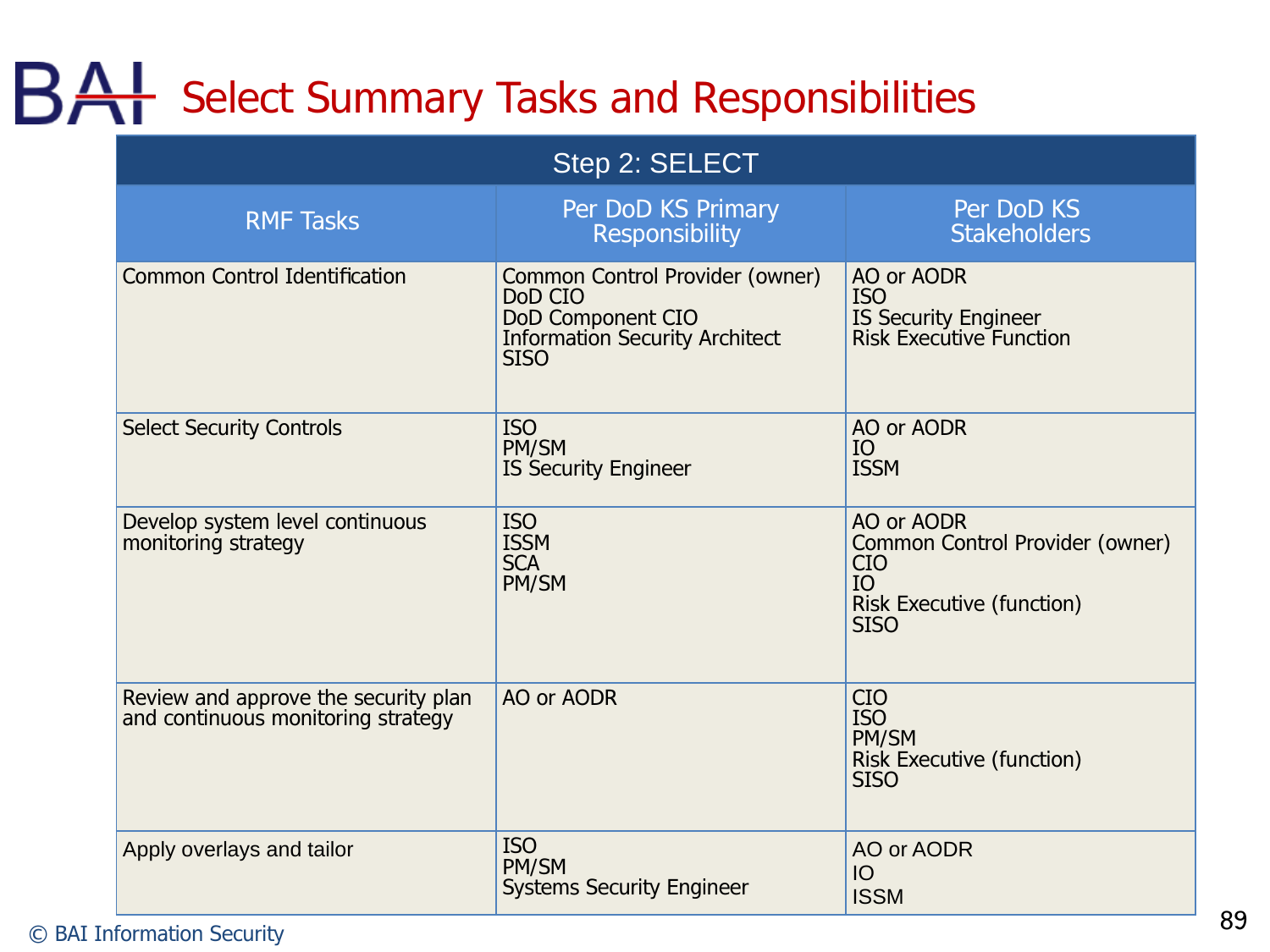

# Select Summary Tasks and Responsibilities
| Step 2: SELECT |  |  |
| --- | --- | --- |
| RMF Tasks | Per DoD KS Primary Responsibility | Per DoD KS Stakeholders |
| Common Control Identification | Common Control Provider (owner) DoD CIO DoD Component CIO Information Security Architect SISO | AO or AODR ISO IS Security Engineer Risk Executive Function |
| Select Security Controls | ISO PM/SM IS Security Engineer | AO or AODR IO ISSM |
| Develop system level continuous monitoring strategy | ISO ISSM SCA PM/SM | AO or AODR Common Control Provider (owner) CIO IO Risk Executive (function) SISO |
| Review and approve the security plan and continuous monitoring strategy | AO or AODR | CIO ISO PM/SM Risk Executive (function) SISO |
| Apply overlays and tailor | ISO PM/SM Systems Security Engineer | AO or AODR IO ISSM |